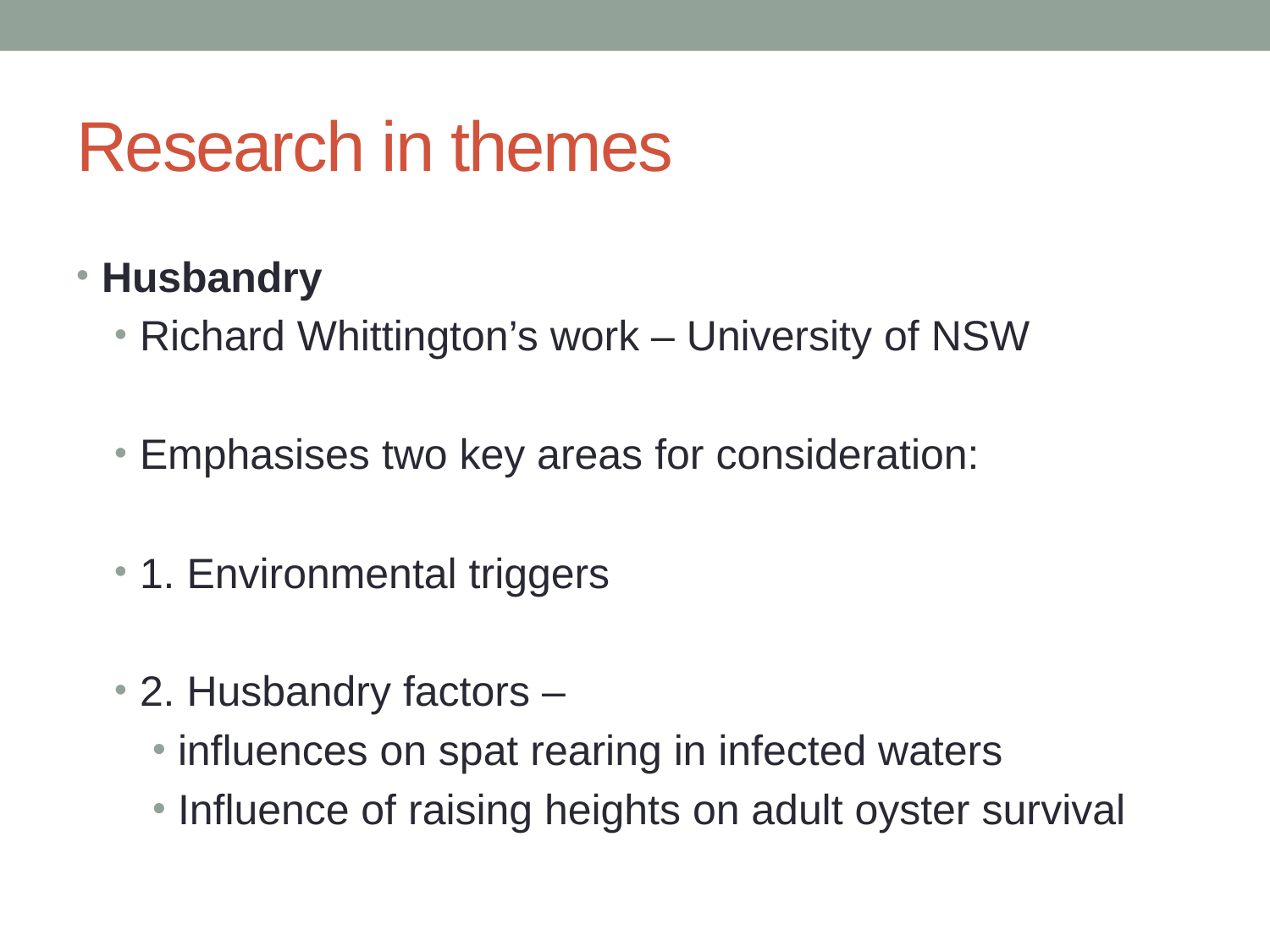

# Research in themes
Husbandry
Richard Whittington’s work – University of NSW

Emphasises two key areas for consideration:

1. Environmental triggers

2. Husbandry factors –
influences on spat rearing in infected waters
Influence of raising heights on adult oyster survival